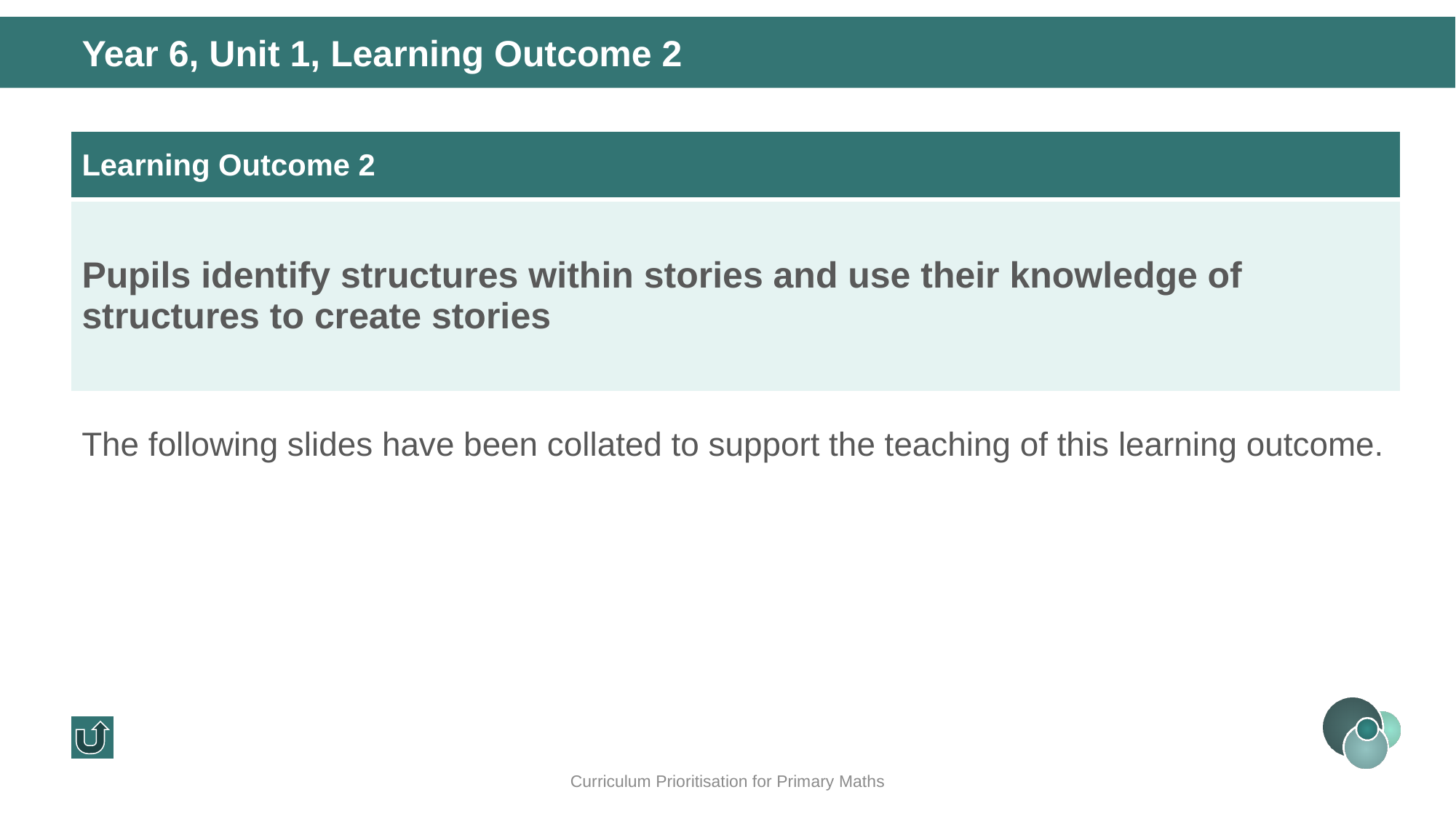

Year 6, Unit 1, Learning Outcome 2
| Learning Outcome 2 |
| --- |
| Pupils identify structures within stories and use their knowledge of structures to create stories |
The following slides have been collated to support the teaching of this learning outcome.

Curriculum Prioritisation for Primary Maths